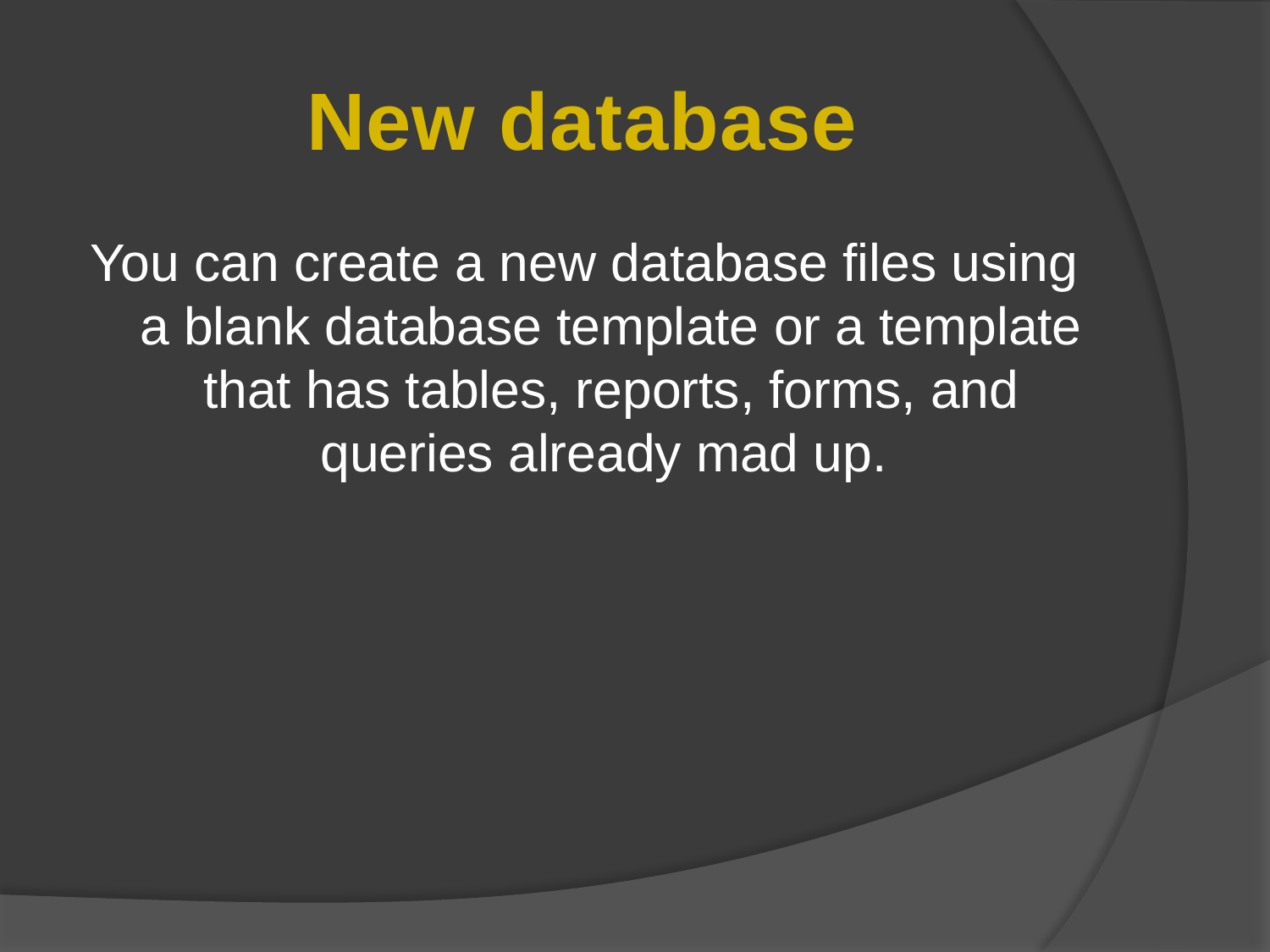

# New database
You can create a new database files using a blank database template or a template that has tables, reports, forms, and queries already mad up.